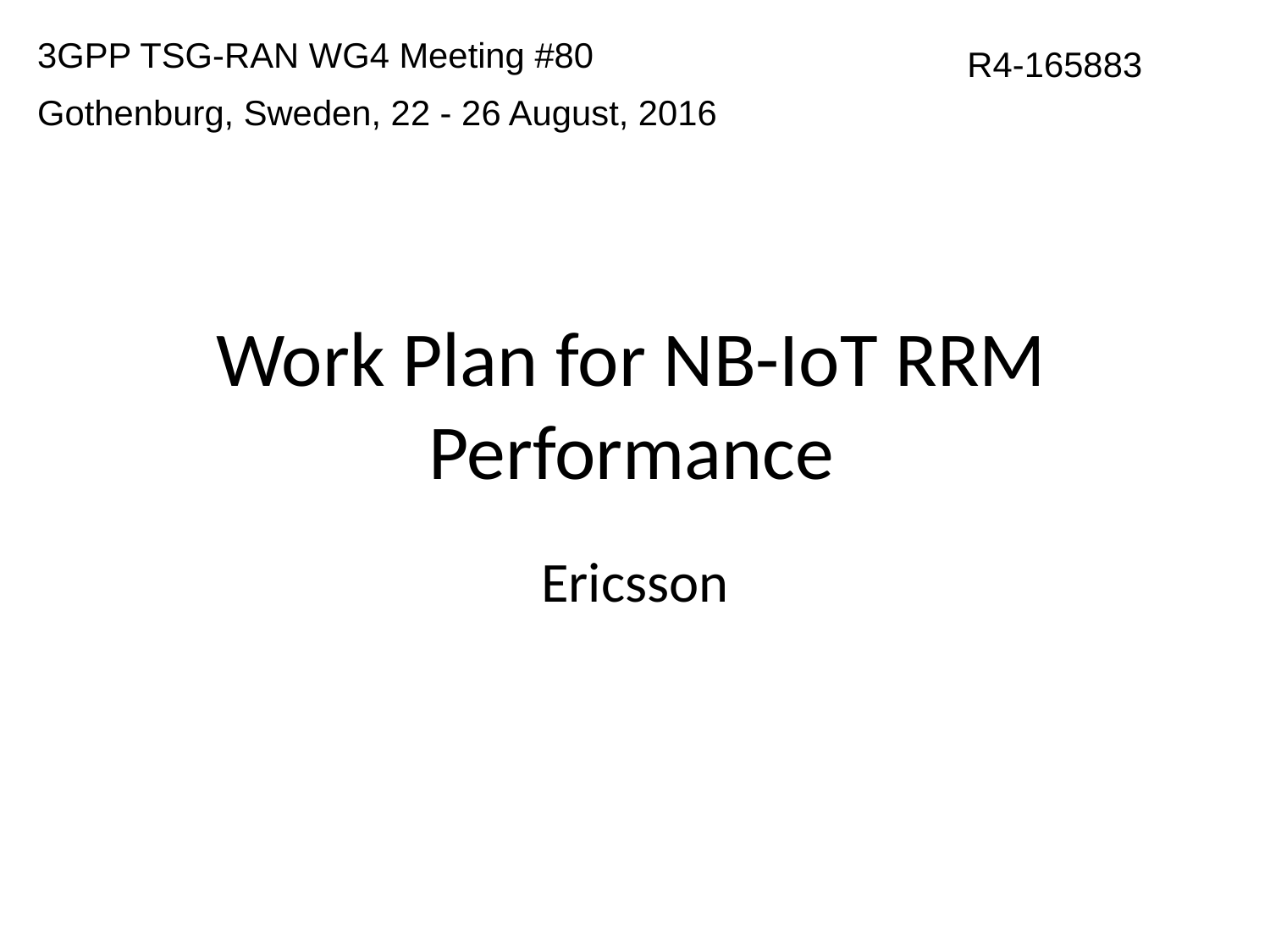

3GPP TSG-RAN WG4 Meeting #80
Gothenburg, Sweden, 22 - 26 August, 2016
R4-165883
# Work Plan for NB-IoT RRM Performance
Ericsson